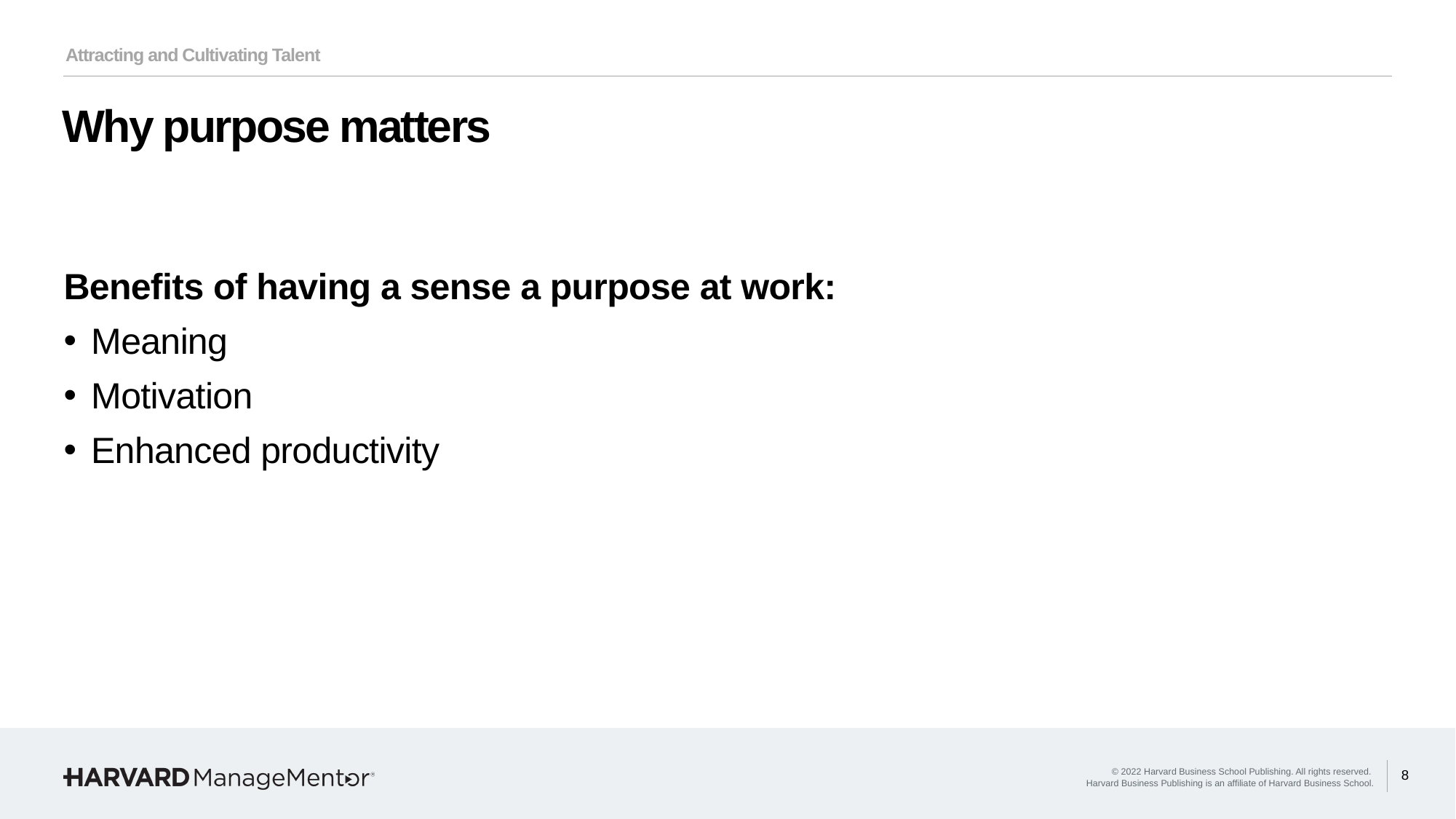

Attracting and Cultivating Talent

Why purpose matters
Benefits of having a sense a purpose at work:
Meaning
Motivation
Enhanced productivity